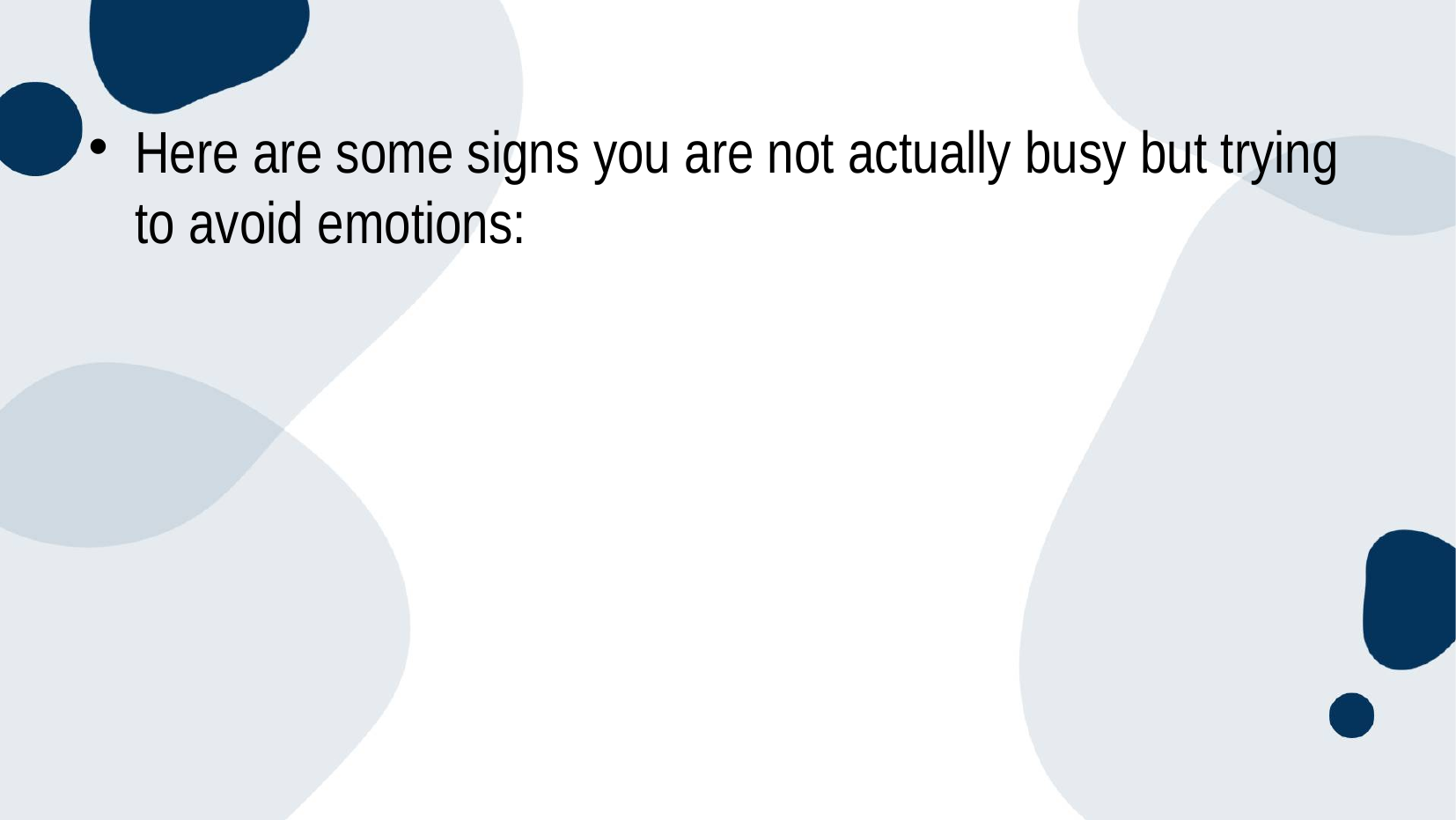

Here are some signs you are not actually busy but trying to avoid emotions: